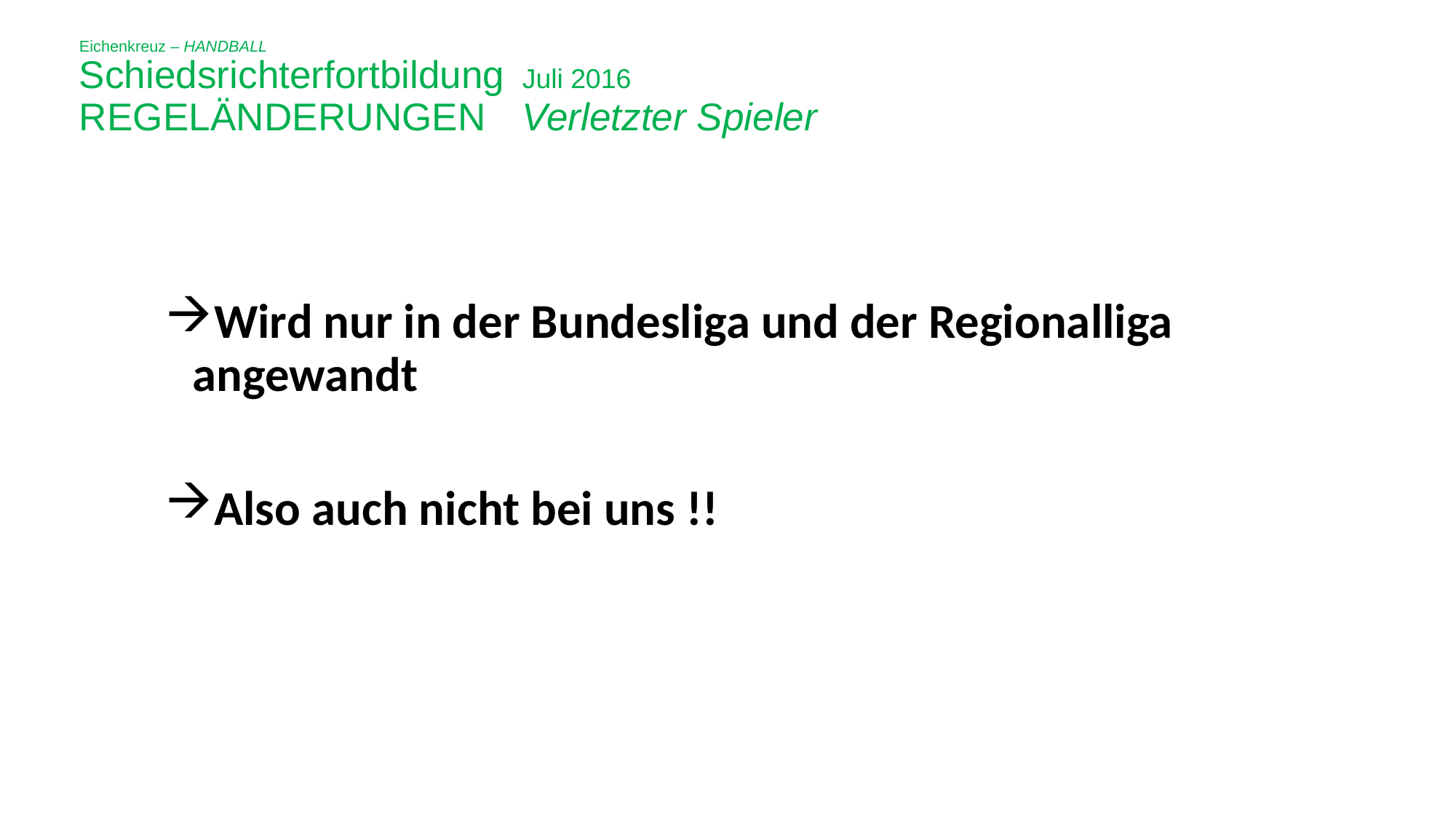

# Eichenkreuz – HANDBALL Schiedsrichterfortbildung		Juli 2016 REGELÄNDERUNGEN	Verletzter Spieler

Wird nur in der Bundesliga und der Regionalliga 	angewandt

Also auch nicht bei uns !!